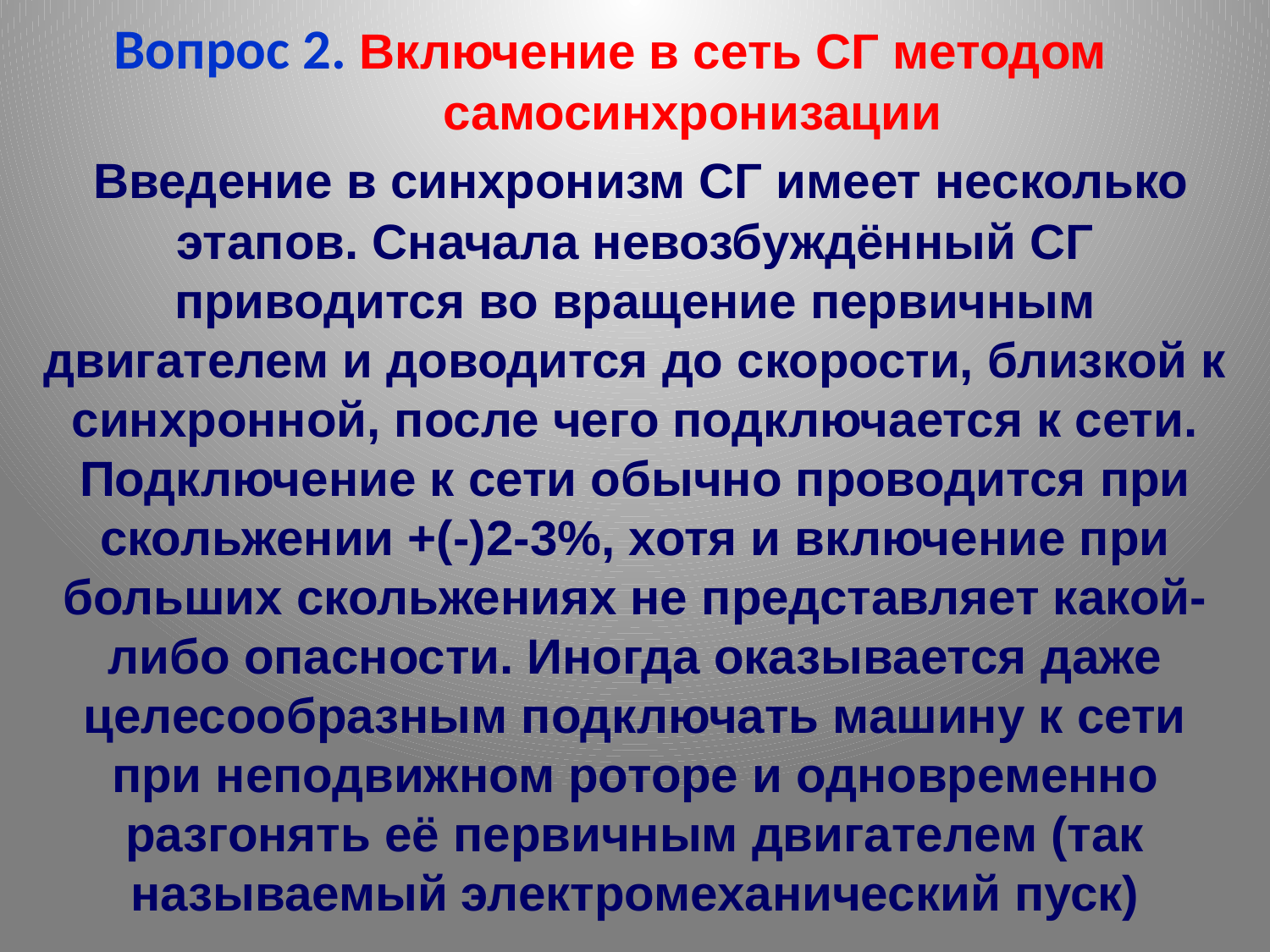

Вопрос 2. Включение в сеть СГ методом
            самосинхронизации
 Введение в синхронизм СГ имеет несколько этапов. Сначала невозбуждённый СГ приводится во вращение первичным двигателем и доводится до скорости, близкой к синхронной, после чего подключается к сети. Подключение к сети обычно проводится при скольжении +(-)2-3%, хотя и включение при больших скольжениях не представляет какой-либо опасности. Иногда оказывается даже целесообразным подключать машину к сети при неподвижном роторе и одновременно разгонять её первичным двигателем (так называемый электромеханический пуск)